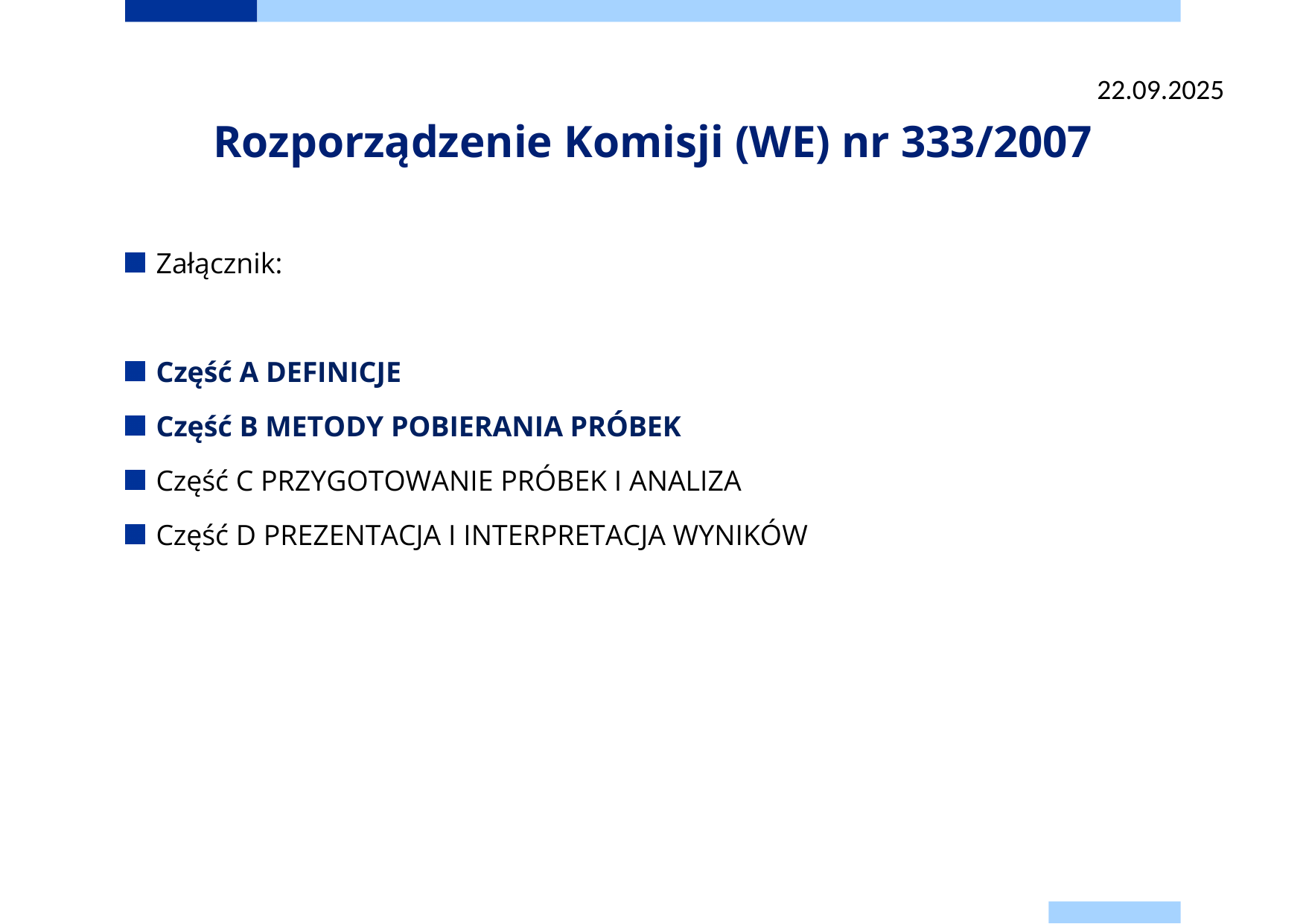

22.09.2025
# Rozporządzenie Komisji (WE) nr 333/2007
Załącznik:

Część A DEFINICJE
Część B METODY POBIERANIA PRÓBEK
Część C PRZYGOTOWANIE PRÓBEK I ANALIZA
Część D PREZENTACJA I INTERPRETACJA WYNIKÓW